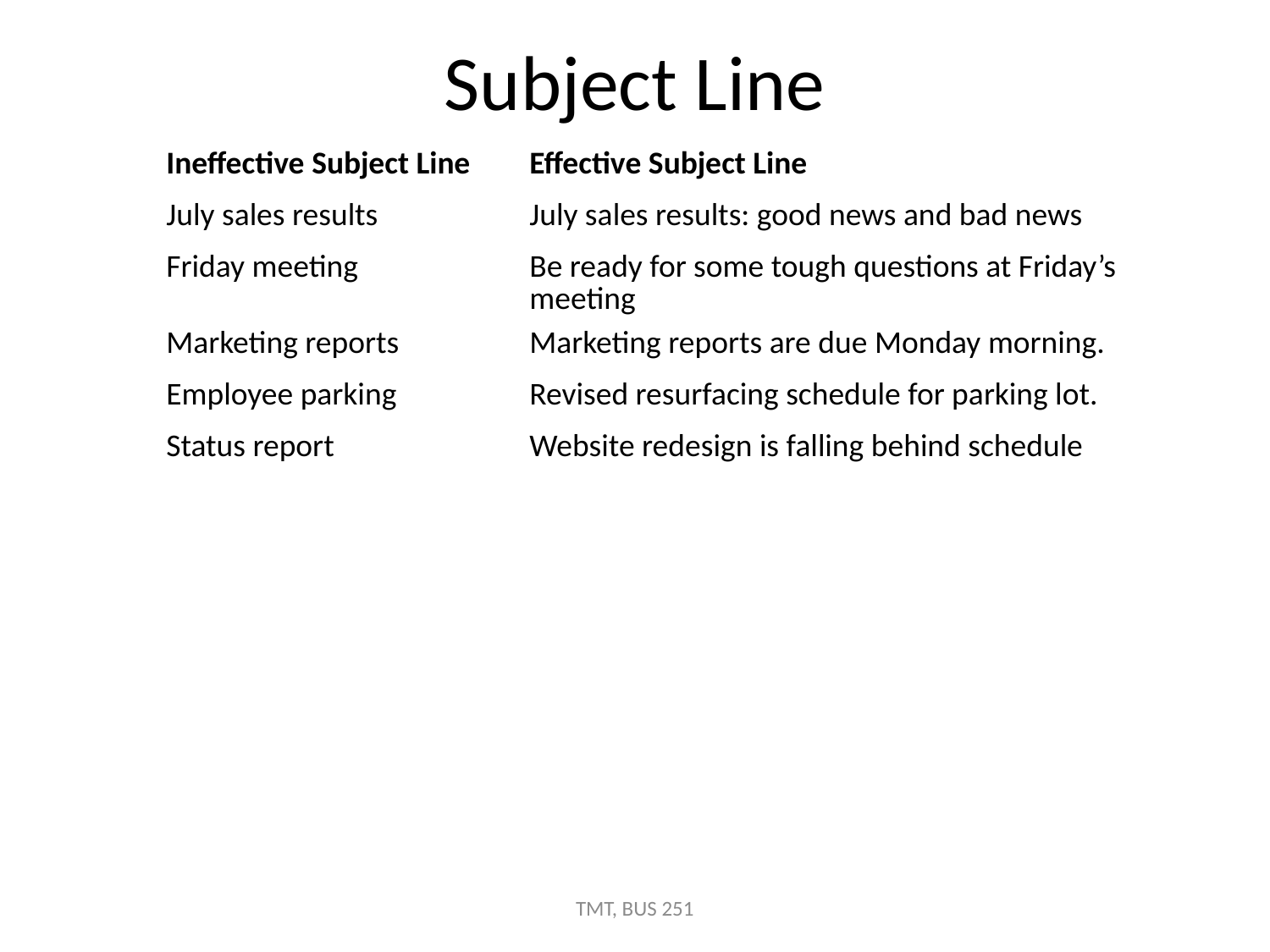

# Subject Line
| Ineffective Subject Line | Effective Subject Line |
| --- | --- |
| July sales results | July sales results: good news and bad news |
| Friday meeting | Be ready for some tough questions at Friday’s meeting |
| Marketing reports | Marketing reports are due Monday morning. |
| Employee parking | Revised resurfacing schedule for parking lot. |
| Status report | Website redesign is falling behind schedule |
TMT, BUS 251